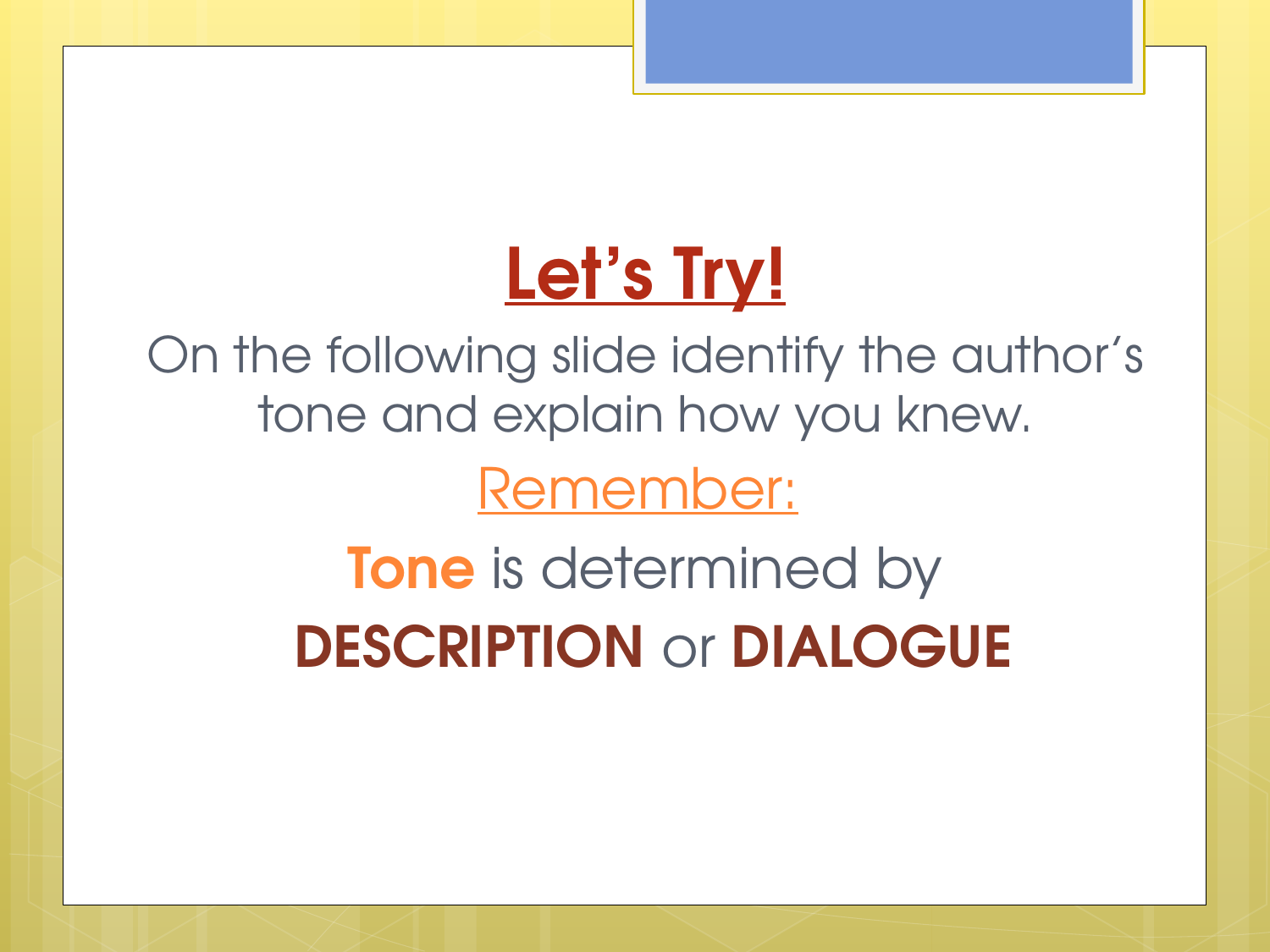

Let’s Try!
On the following slide identify the author’s tone and explain how you knew.
Remember:
Tone is determined by
 DESCRIPTION or DIALOGUE